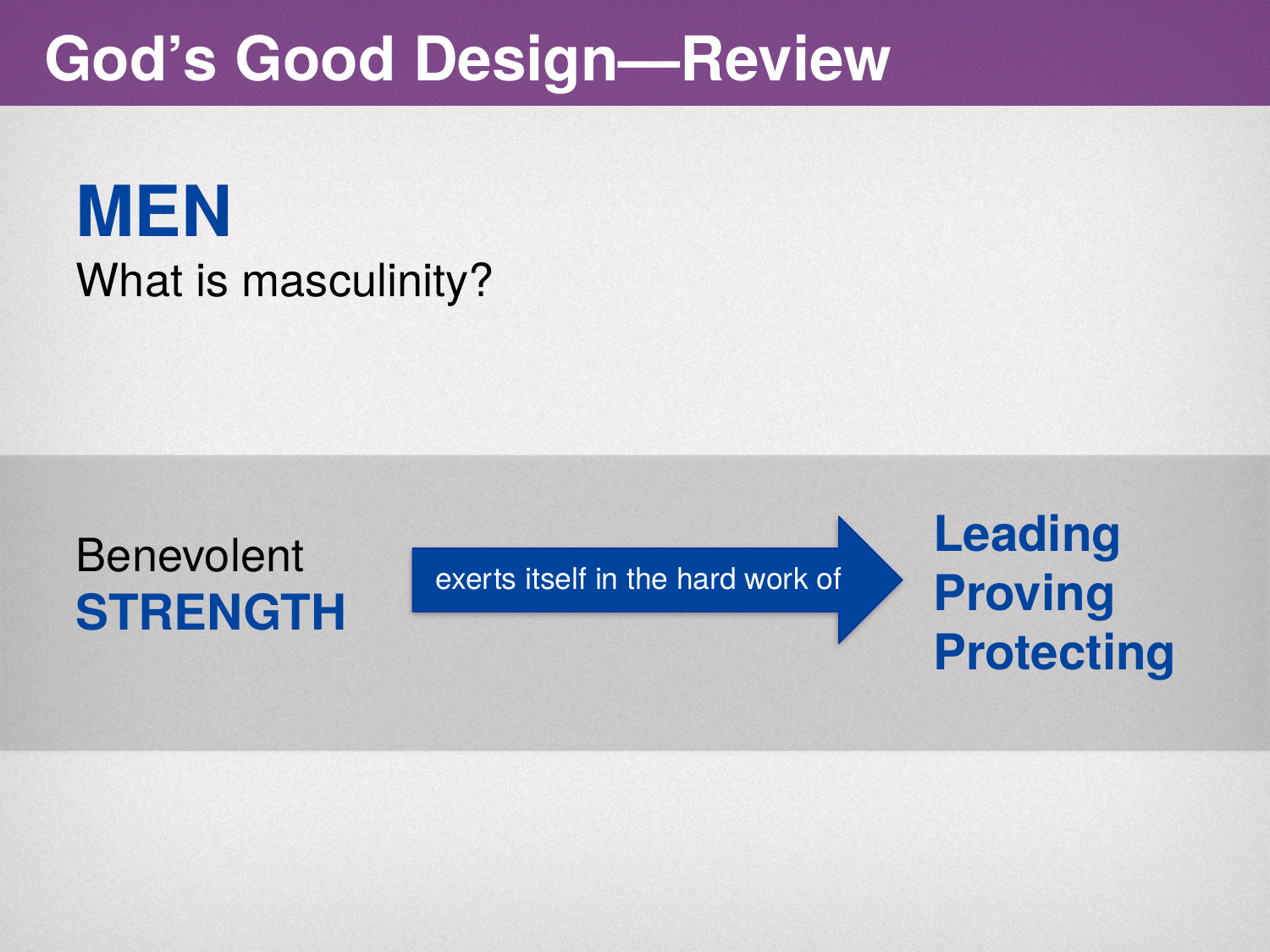

God’s Good Design—Review
MEN
What is masculinity?

Benevolent STRENGTH

Leading
Proving
Protecting

exerts itself in the hard work of